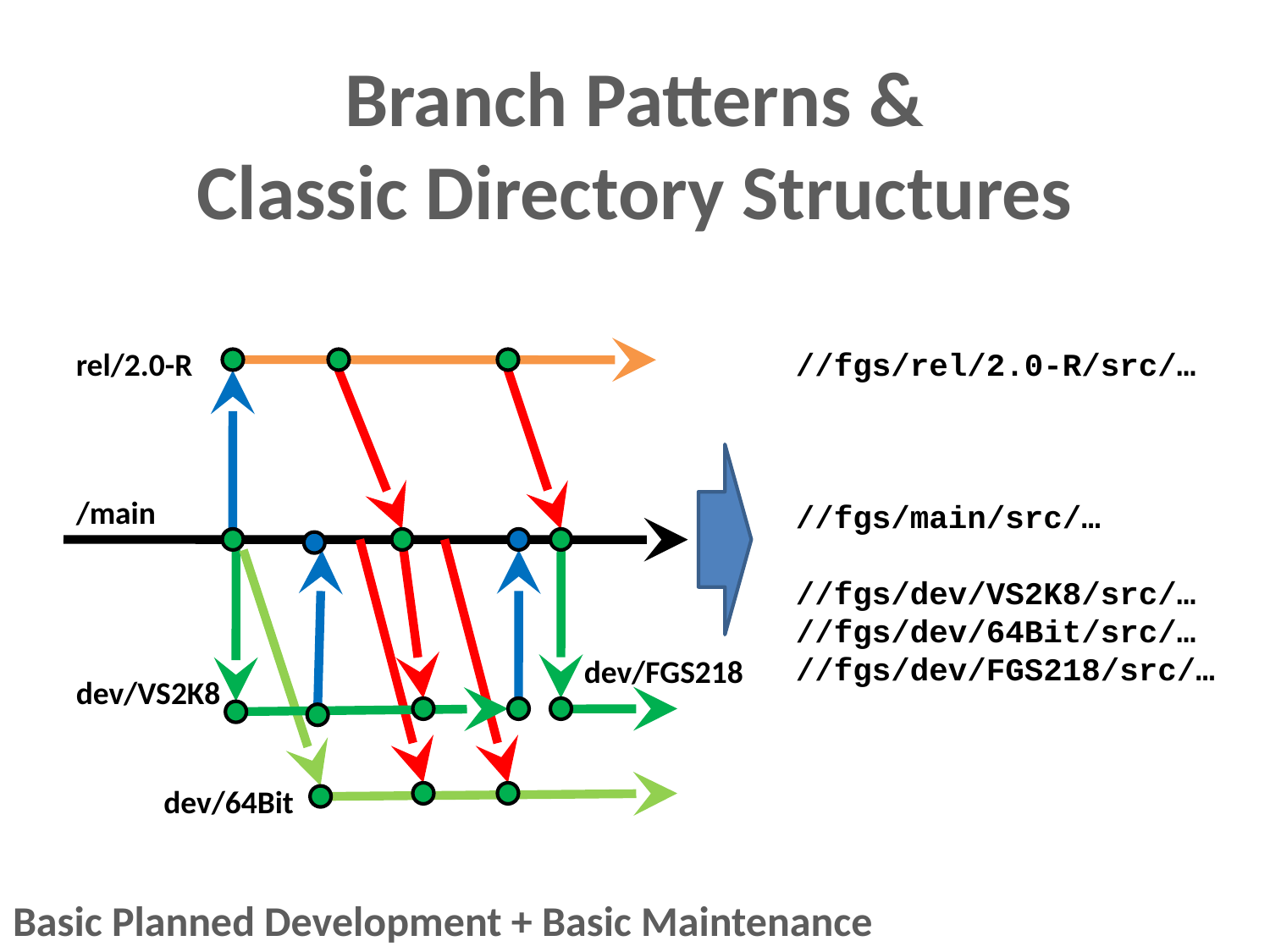

Branch Patterns &
Classic Directory Structures
rel/2.0-R
//fgs/rel/2.0-R/src/…

//fgs/main/src/…

//fgs/dev/VS2K8/src/…
//fgs/dev/64Bit/src/…
//fgs/dev/FGS218/src/…

/main

dev/FGS218
dev/VS2K8

dev/64Bit

Organic Development + Basic Maintenance
Organic Development + Advanced Maintenance
Organic Development + Patch Maintenance
Organic Development + Basic Maintenance + Customization
Organic Development
Basic Planned Development + Basic Maintenance